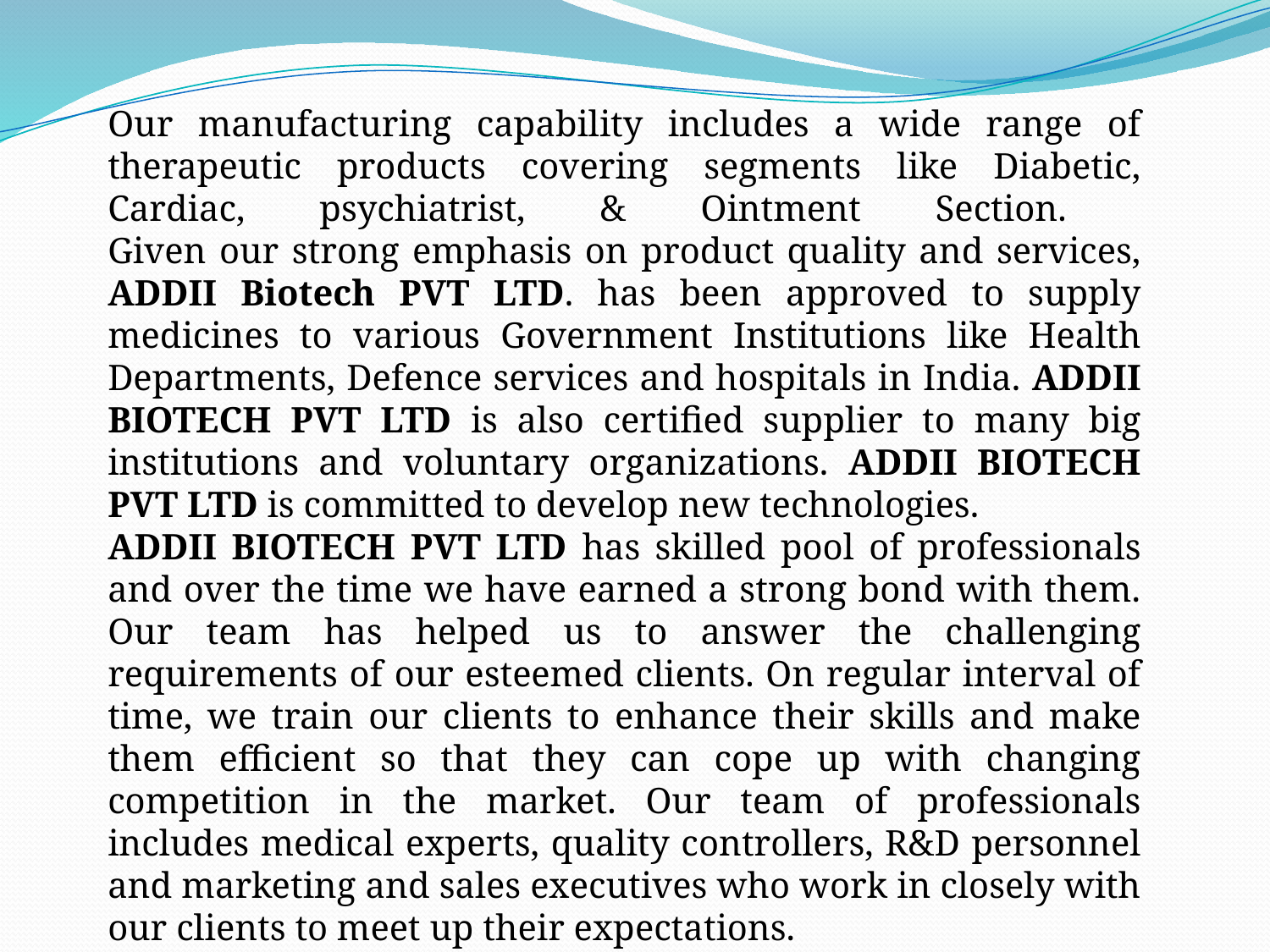

Our manufacturing capability includes a wide range of therapeutic products covering segments like Diabetic, Cardiac, psychiatrist, & Ointment Section.
Given our strong emphasis on product quality and services, ADDII Biotech PVT LTD. has been approved to supply medicines to various Government Institutions like Health Departments, Defence services and hospitals in India. ADDII BIOTECH PVT LTD is also certified supplier to many big institutions and voluntary organizations. ADDII BIOTECH PVT LTD is committed to develop new technologies.
ADDII BIOTECH PVT LTD has skilled pool of professionals and over the time we have earned a strong bond with them. Our team has helped us to answer the challenging requirements of our esteemed clients. On regular interval of time, we train our clients to enhance their skills and make them efficient so that they can cope up with changing competition in the market. Our team of professionals includes medical experts, quality controllers, R&D personnel and marketing and sales executives who work in closely with our clients to meet up their expectations.